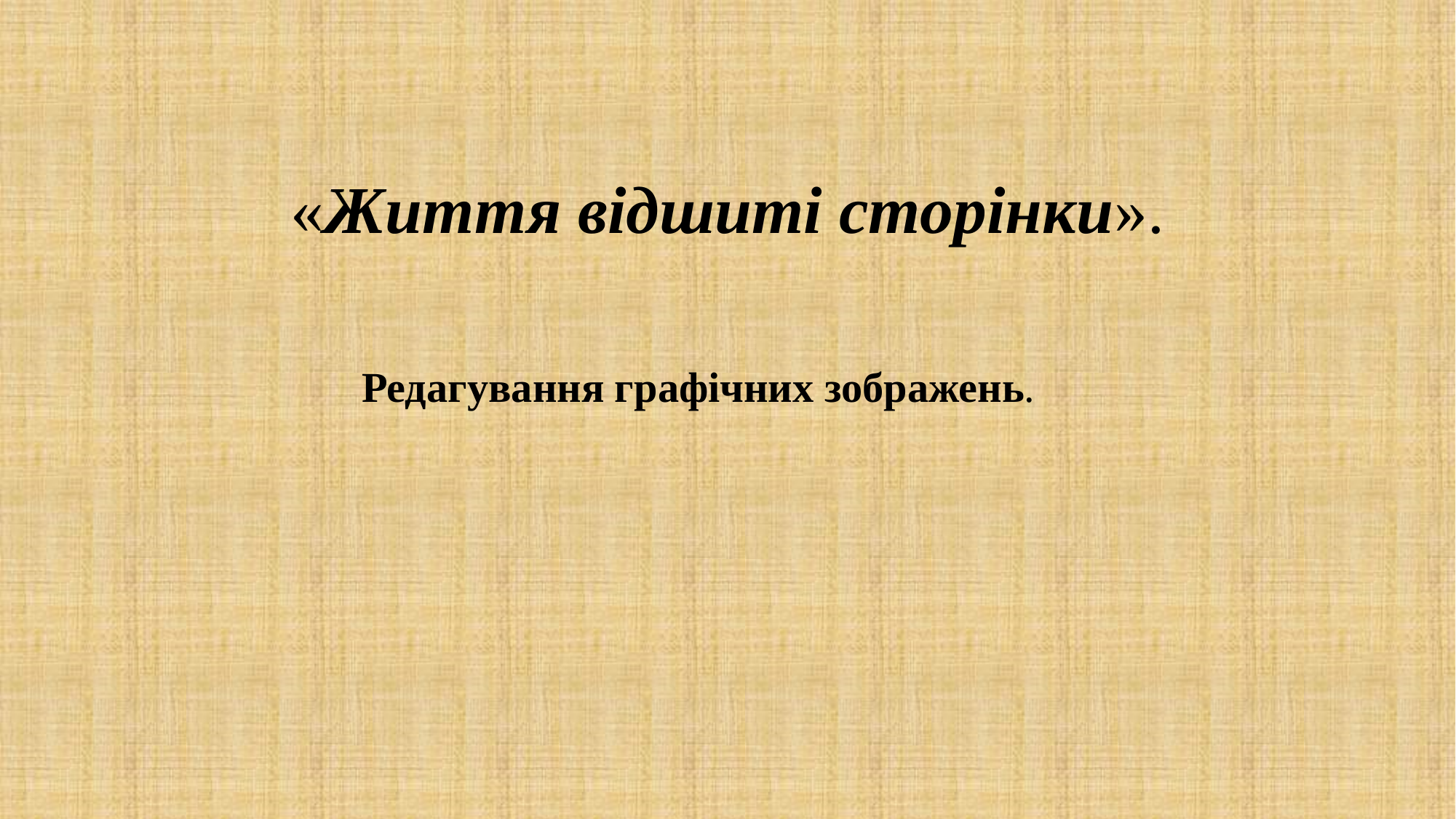

# «Життя відшиті сторінки».
                Редагування графічних зображень.